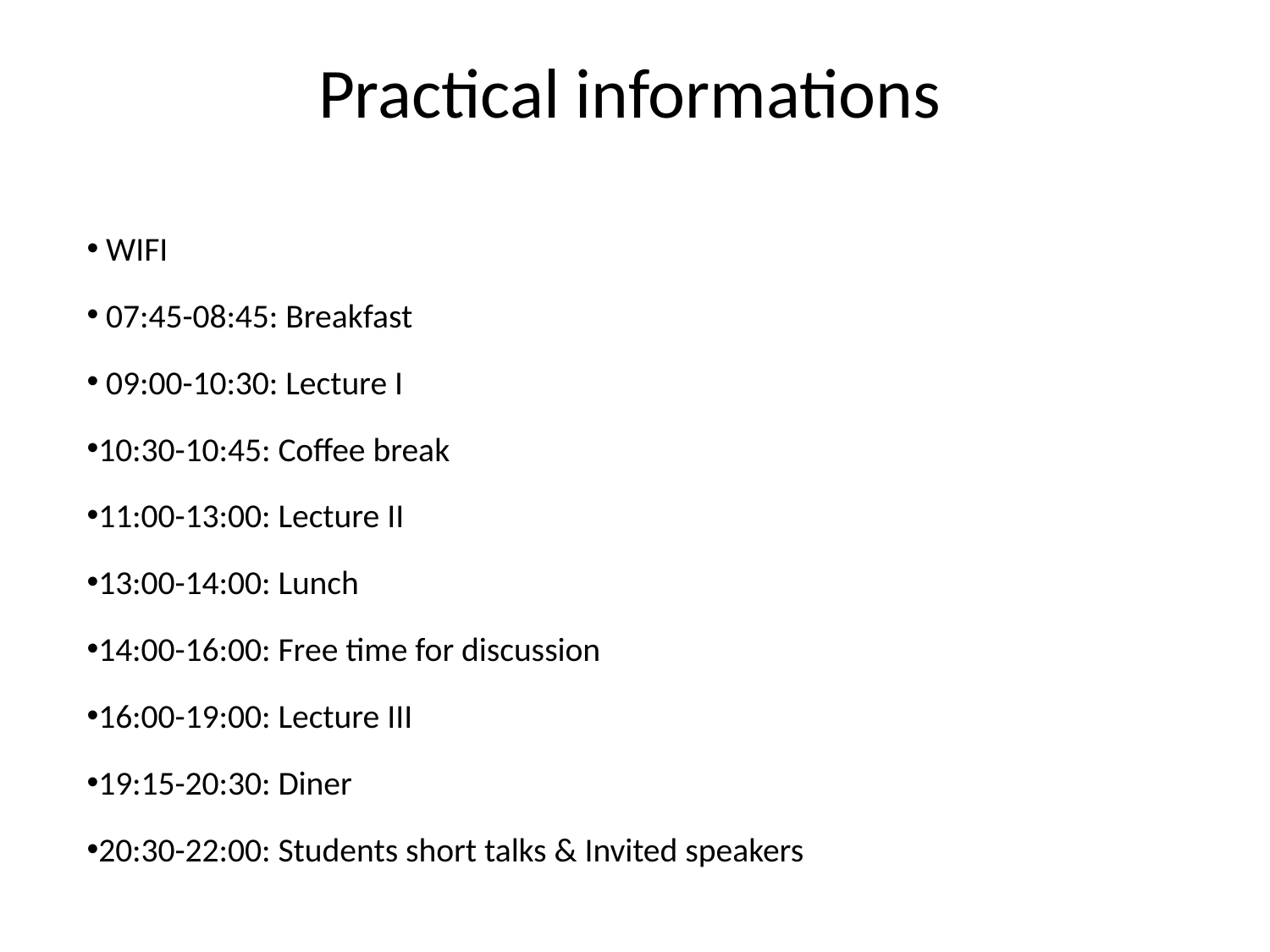

# Practical informations
 WIFI
 07:45-08:45: Breakfast
 09:00-10:30: Lecture I
10:30-10:45: Coffee break
11:00-13:00: Lecture II
13:00-14:00: Lunch
14:00-16:00: Free time for discussion
16:00-19:00: Lecture III
19:15-20:30: Diner
20:30-22:00: Students short talks & Invited speakers